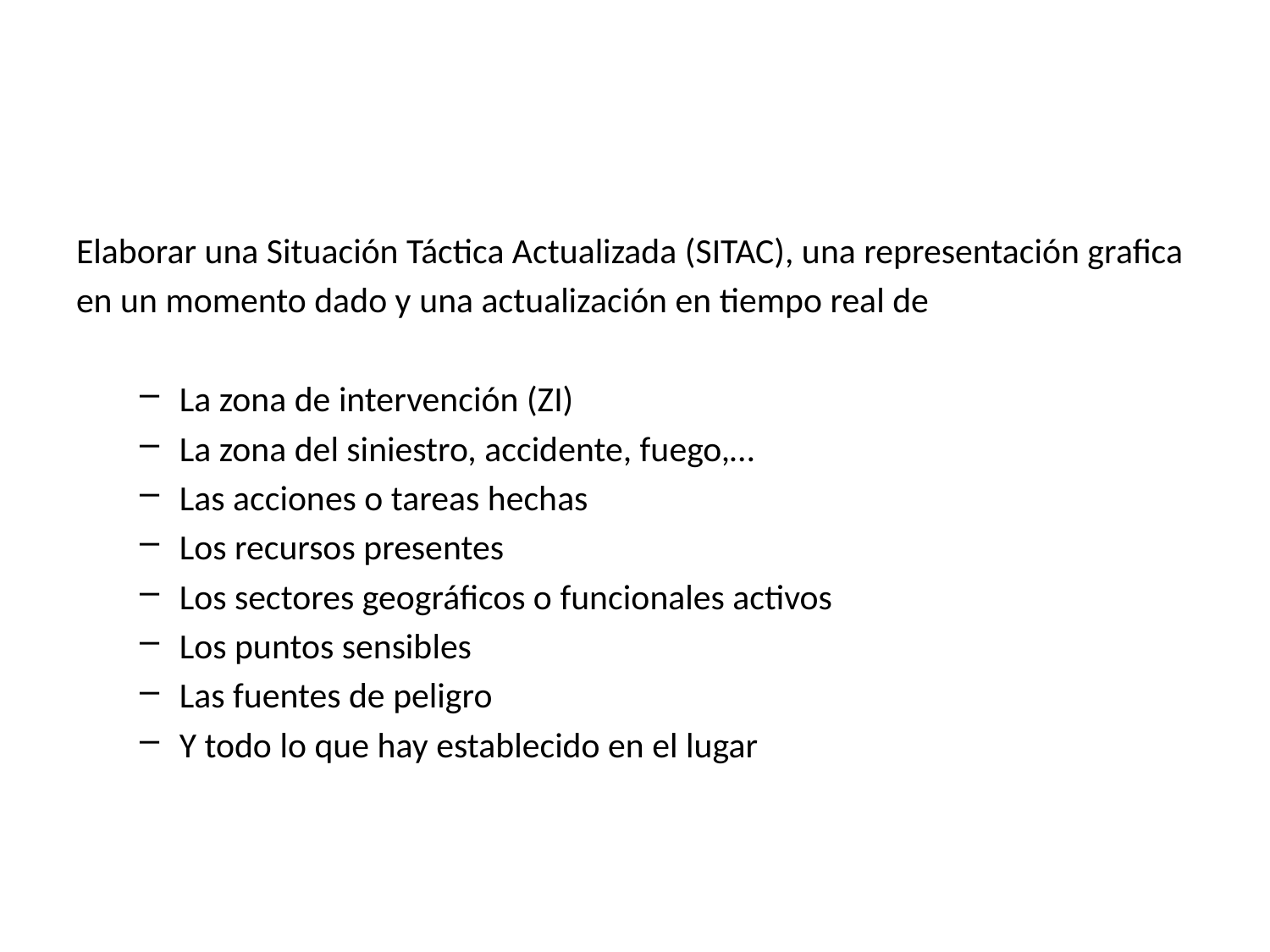

Elaborar una Situación Táctica Actualizada (SITAC), una representación grafica
en un momento dado y una actualización en tiempo real de

La zona de intervención (ZI)
La zona del siniestro, accidente, fuego,…
Las acciones o tareas hechas
Los recursos presentes
Los sectores geográficos o funcionales activos
Los puntos sensibles
Las fuentes de peligro
Y todo lo que hay establecido en el lugar